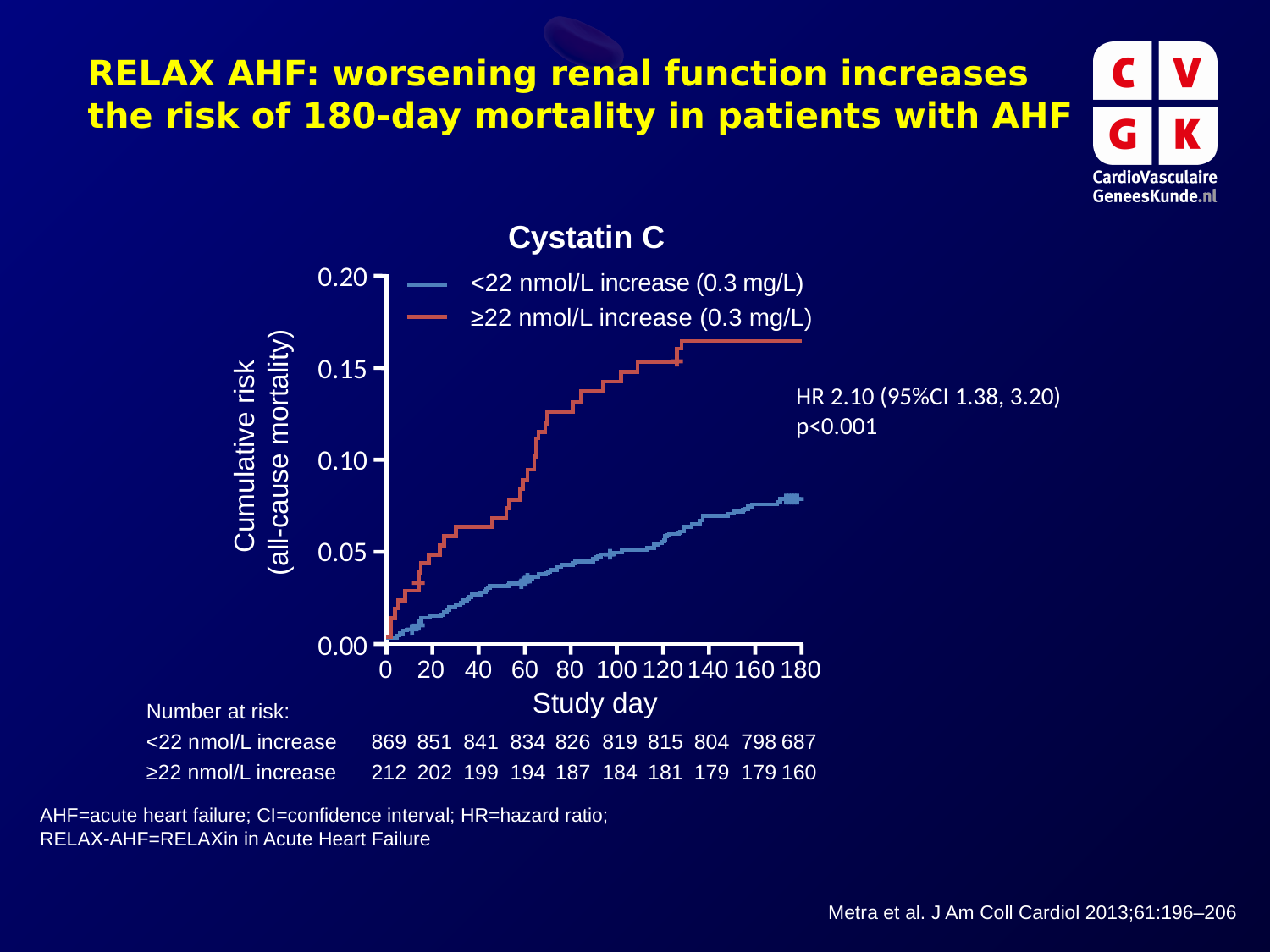

# RELAX AHF: worsening renal function increases the risk of 180-day mortality in patients with AHF
Cystatin C
0.20
<22 nmol/L increase (0.3 mg/L)
≥22 nmol/L increase (0.3 mg/L)

0.15
HR 2.10 (95%CI 1.38, 3.20)
p<0.001
Cumulative risk
(all-cause mortality)
0.10
0.05
0.00
0	20	40	60	80	100	120	140	160	180
Study day
Number at risk:
<22 nmol/L increase		869	851	841	834	826	819	815	804	798	687
≥22 nmol/L increase		212	202	199	194	187	184	181	179	179	160
AHF=acute heart failure; CI=confidence interval; HR=hazard ratio;
RELAX-AHF=RELAXin in Acute Heart Failure
Metra et al. J Am Coll Cardiol 2013;61:196–206